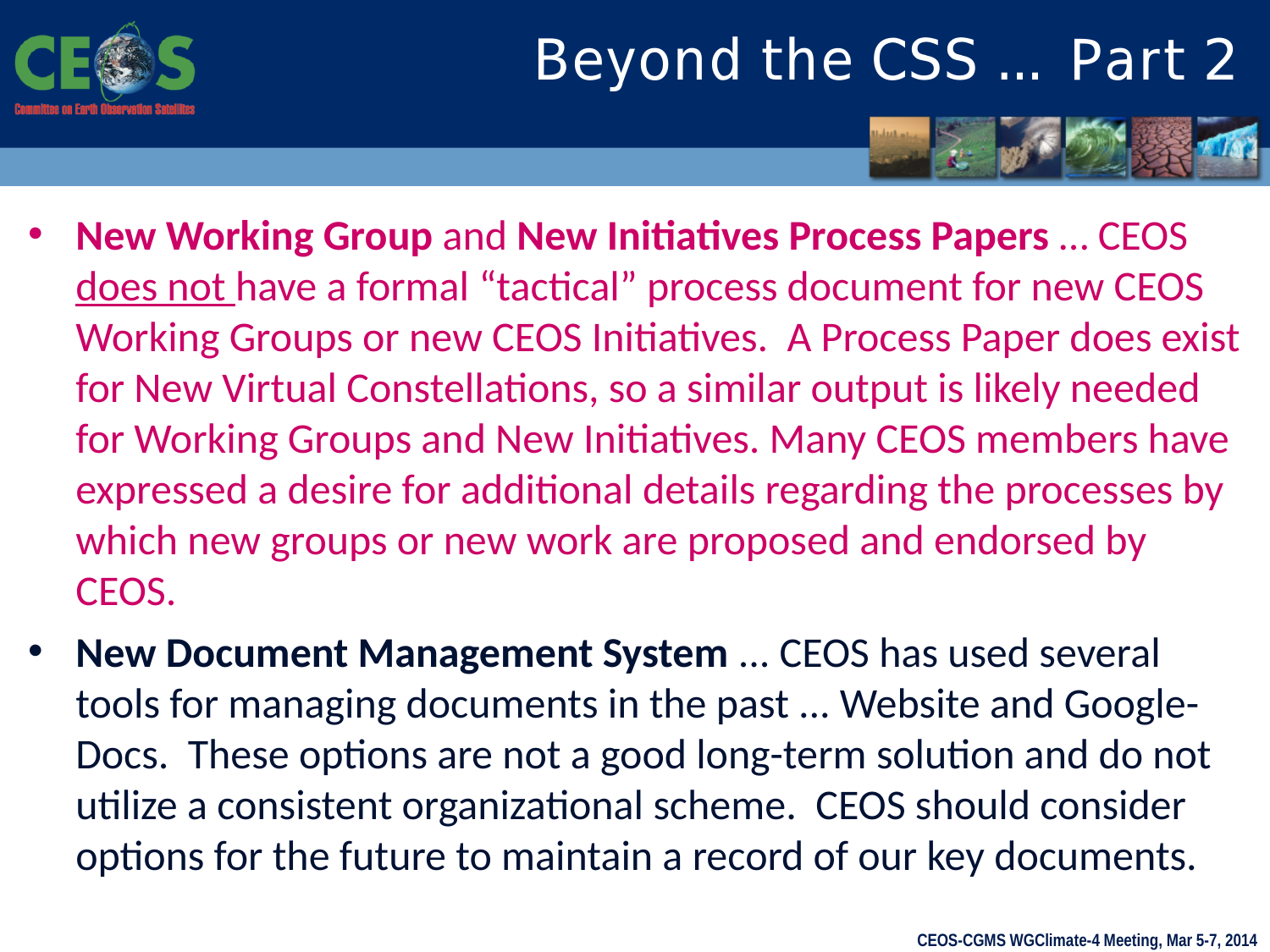

Beyond the CSS … Part 2
New Working Group and New Initiatives Process Papers … CEOS does not have a formal “tactical” process document for new CEOS Working Groups or new CEOS Initiatives.  A Process Paper does exist for New Virtual Constellations, so a similar output is likely needed for Working Groups and New Initiatives. Many CEOS members have expressed a desire for additional details regarding the processes by which new groups or new work are proposed and endorsed by CEOS.
New Document Management System ... CEOS has used several tools for managing documents in the past ... Website and Google-Docs.  These options are not a good long-term solution and do not utilize a consistent organizational scheme.  CEOS should consider options for the future to maintain a record of our key documents.
CEOS-CGMS WGClimate-4 Meeting, Mar 5-7, 2014